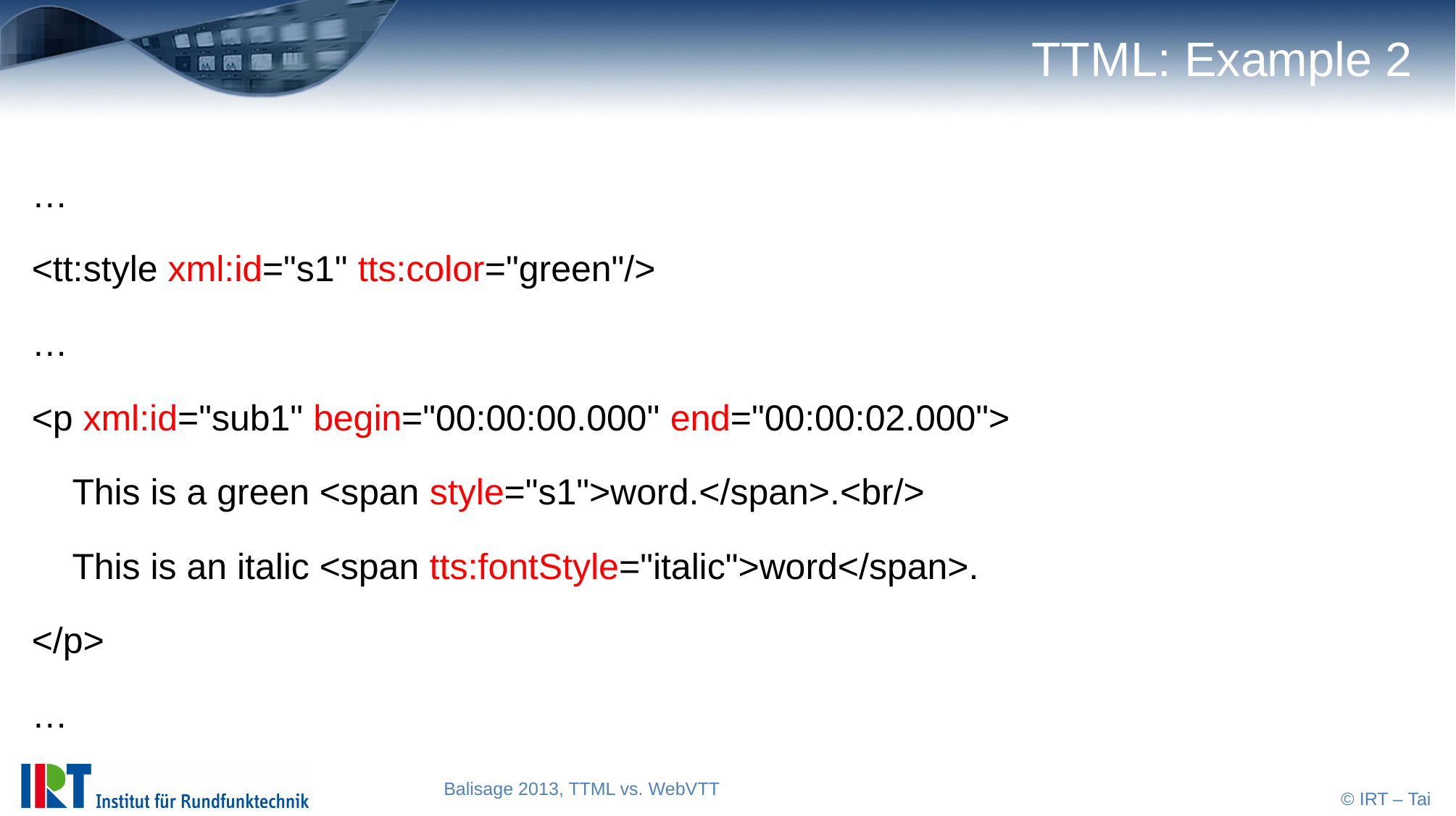

# TTML: Example 2
…
<tt:style xml:id="s1" tts:color="green"/>
…
<p xml:id="sub1" begin="00:00:00.000" end="00:00:02.000">
    This is a green <span style="s1">word.</span>.<br/>
    This is an italic <span tts:fontStyle="italic">word</span>.
</p>
…